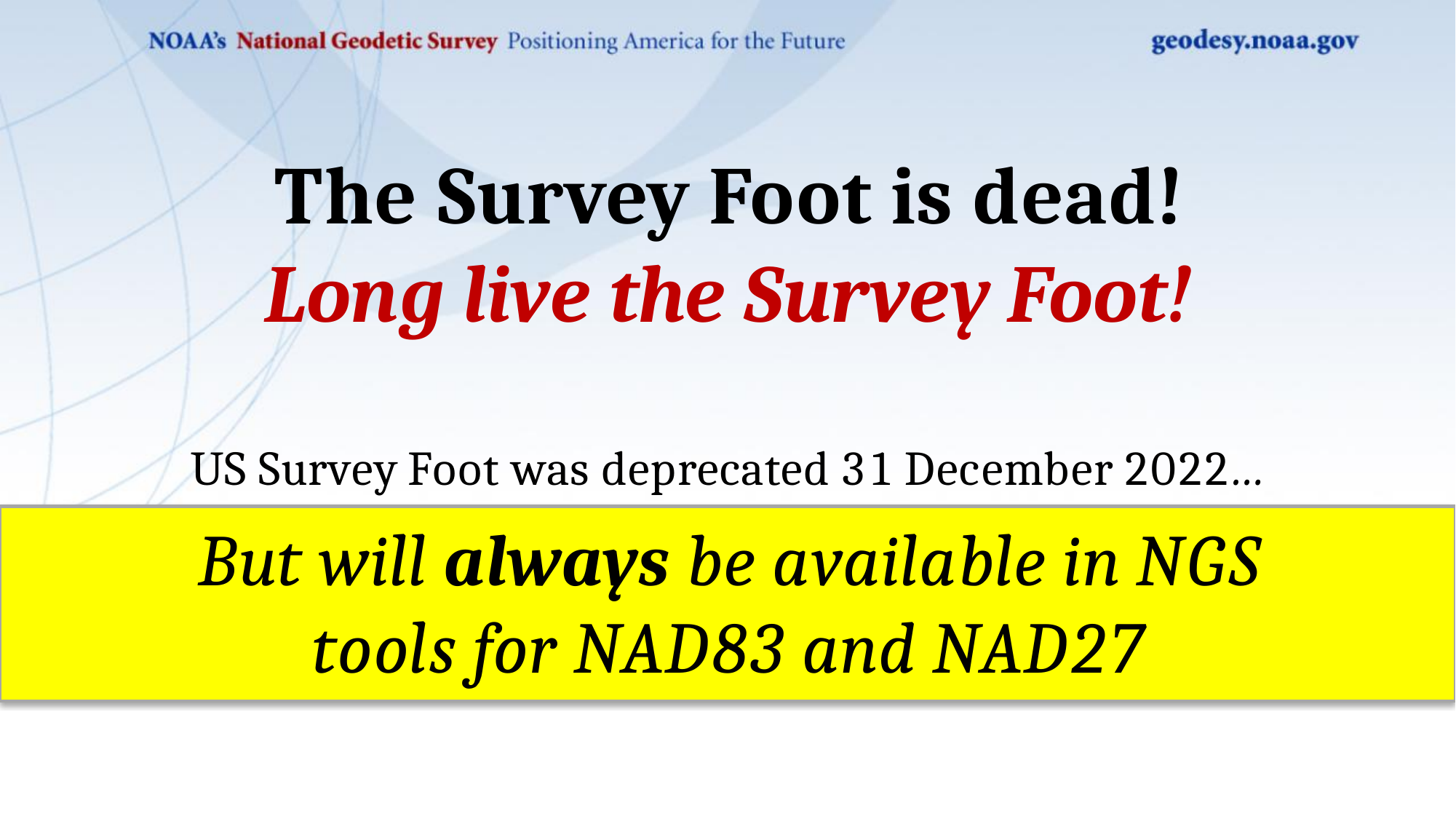

The Survey Foot is dead!
Long live the Survey Foot!

US Survey Foot was deprecated 31 December 2022…
But will always be available in NGS tools for NAD83 and NAD27